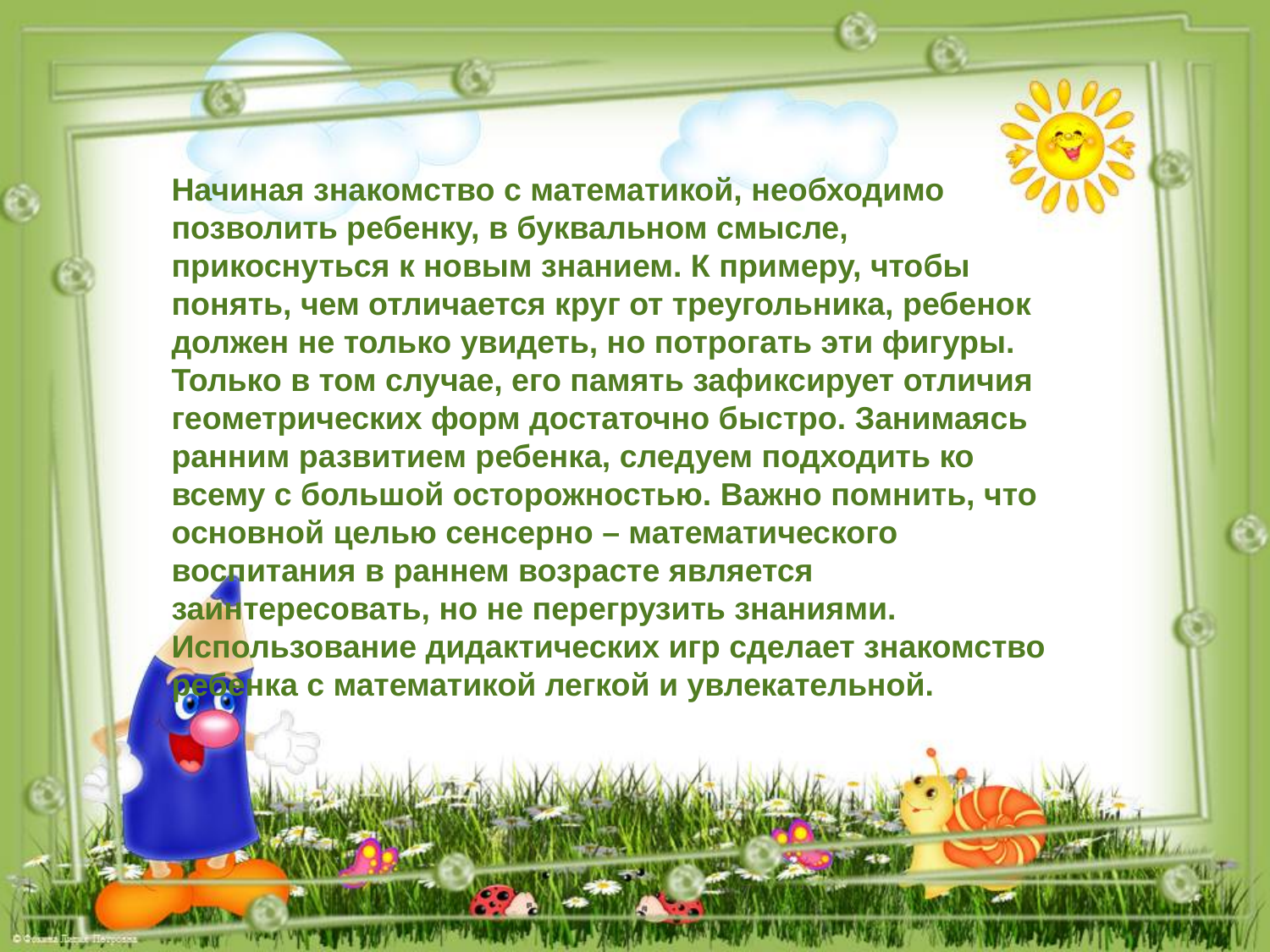

Начиная знакомство с математикой, необходимо позволить ребенку, в буквальном смысле, прикоснуться к новым знанием. К примеру, чтобы понять, чем отличается круг от треугольника, ребенок должен не только увидеть, но потрогать эти фигуры. Только в том случае, его память зафиксирует отличия геометрических форм достаточно быстро. Занимаясь ранним развитием ребенка, следуем подходить ко всему с большой осторожностью. Важно помнить, что основной целью сенсерно – математического воспитания в раннем возрасте является заинтересовать, но не перегрузить знаниями. Использование дидактических игр сделает знакомство ребенка с математикой легкой и увлекательной.